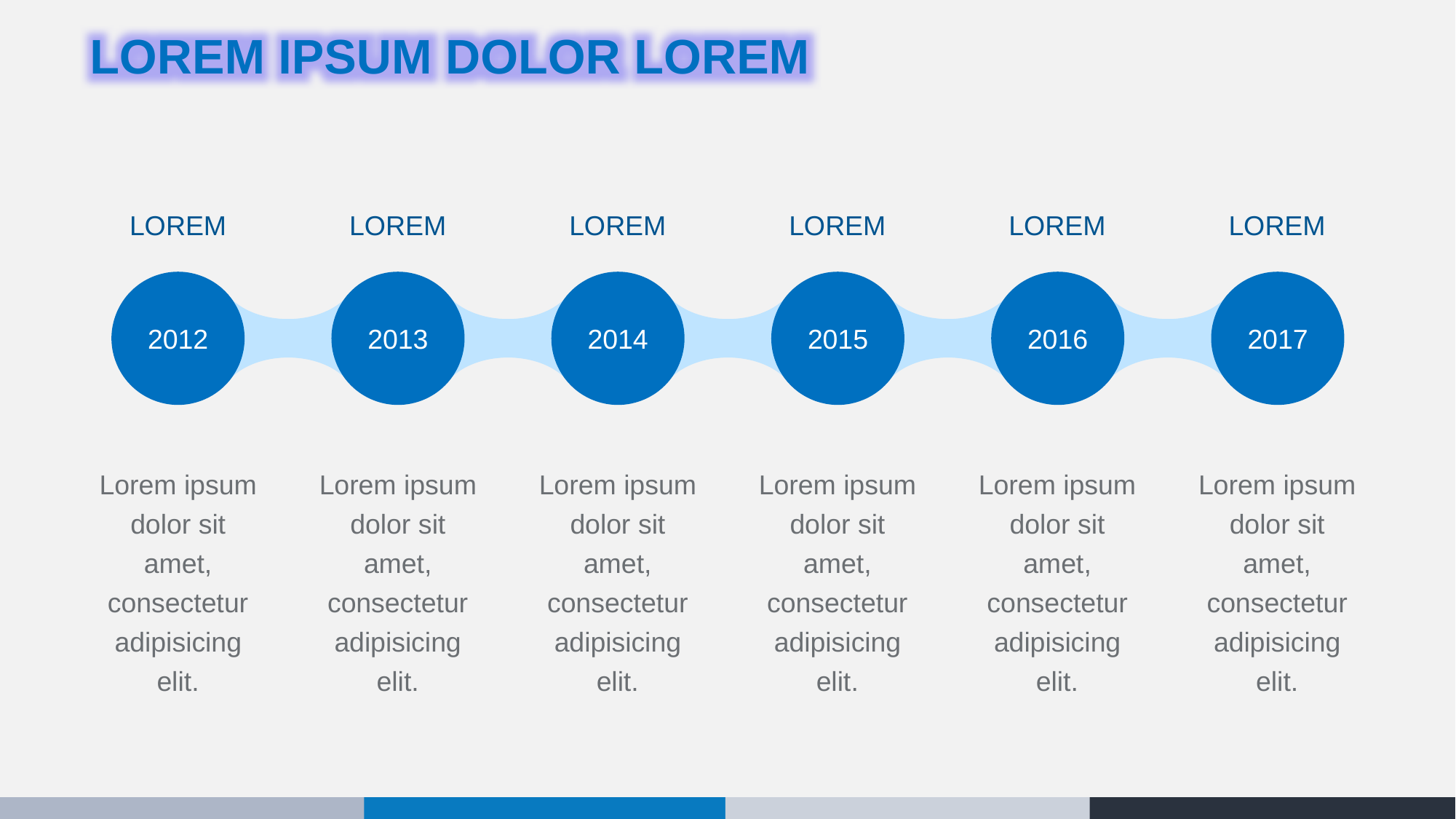

LOREM IPSUM DOLOR LOREM
LOREM
LOREM
LOREM
LOREM
LOREM
LOREM
2012
2013
2014
2015
2016
2017

Lorem ipsum dolor sit amet, consectetur adipisicing elit.
Lorem ipsum dolor sit amet, consectetur adipisicing elit.
Lorem ipsum dolor sit amet, consectetur adipisicing elit.
Lorem ipsum dolor sit amet, consectetur adipisicing elit.
Lorem ipsum dolor sit amet, consectetur adipisicing elit.
Lorem ipsum dolor sit amet, consectetur adipisicing elit.